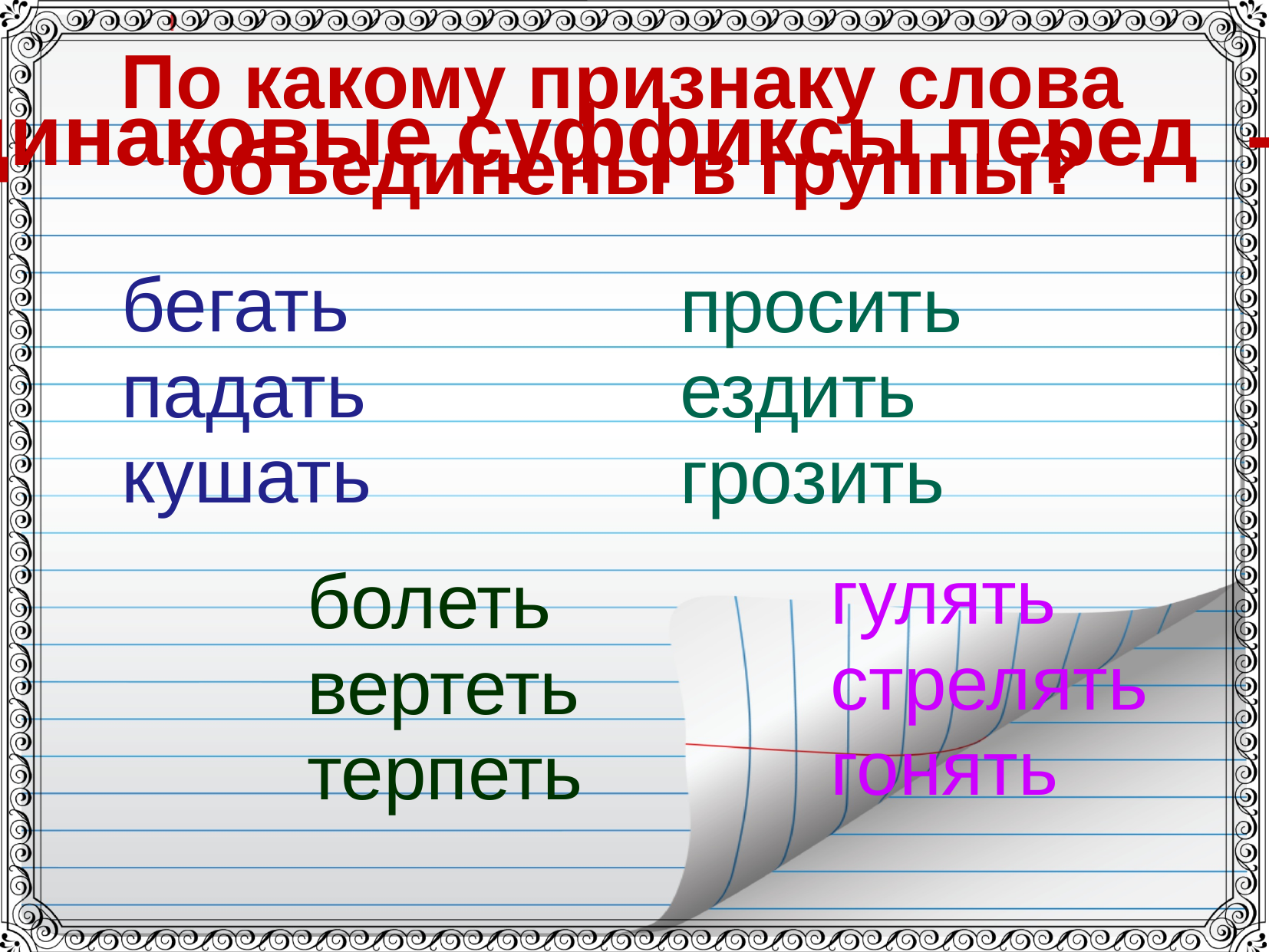

По какому признаку слова
объединены в группы?
Одинаковые суффиксы перед  -ть.
бегать
падать
кушать
просить
ездить
грозить
гулять
стрелять
гонять
болеть
вертеть
терпеть